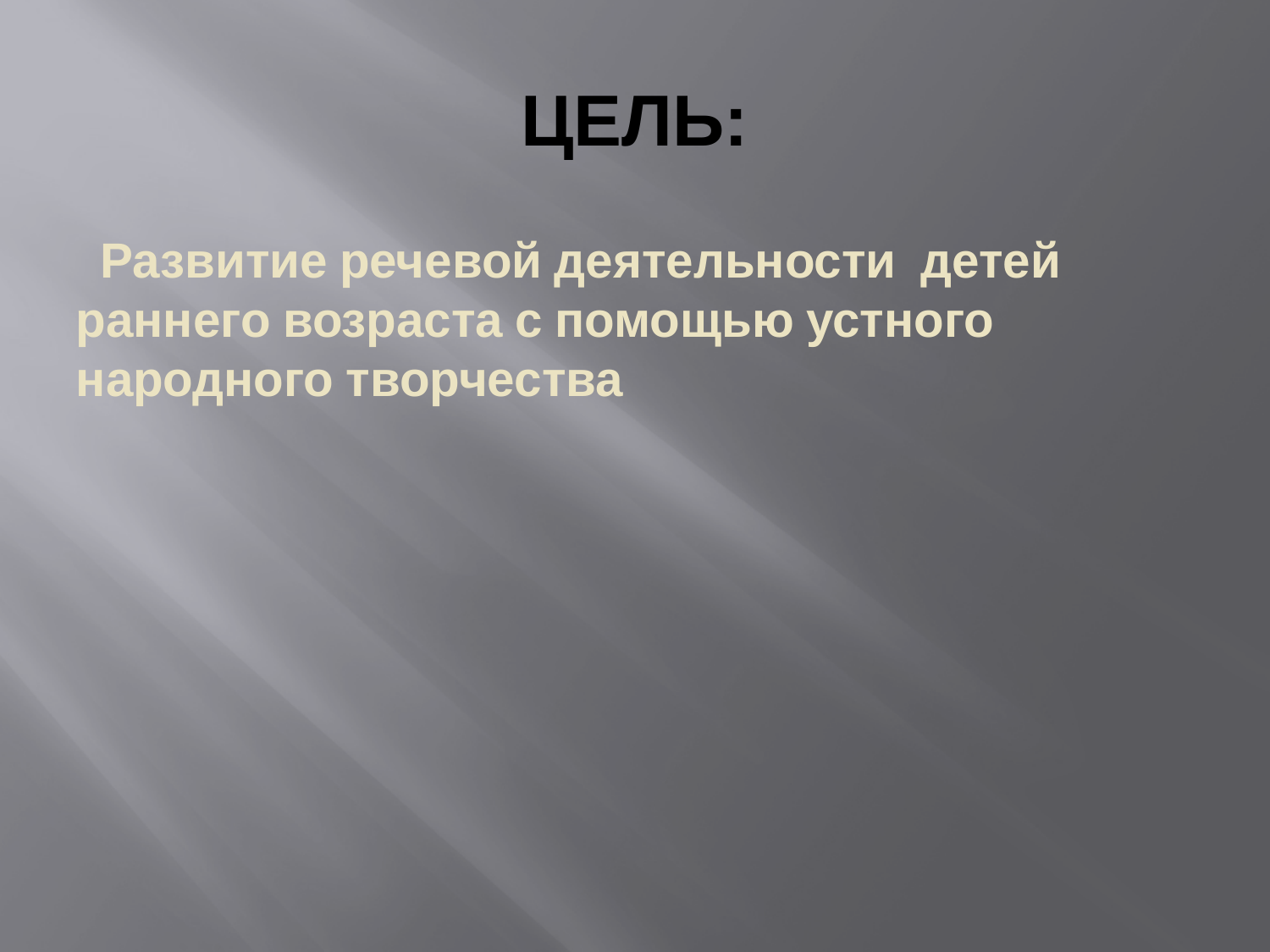

# ЦЕЛЬ:
  Развитие речевой деятельности  детей раннего возраста с помощью устного народного творчества